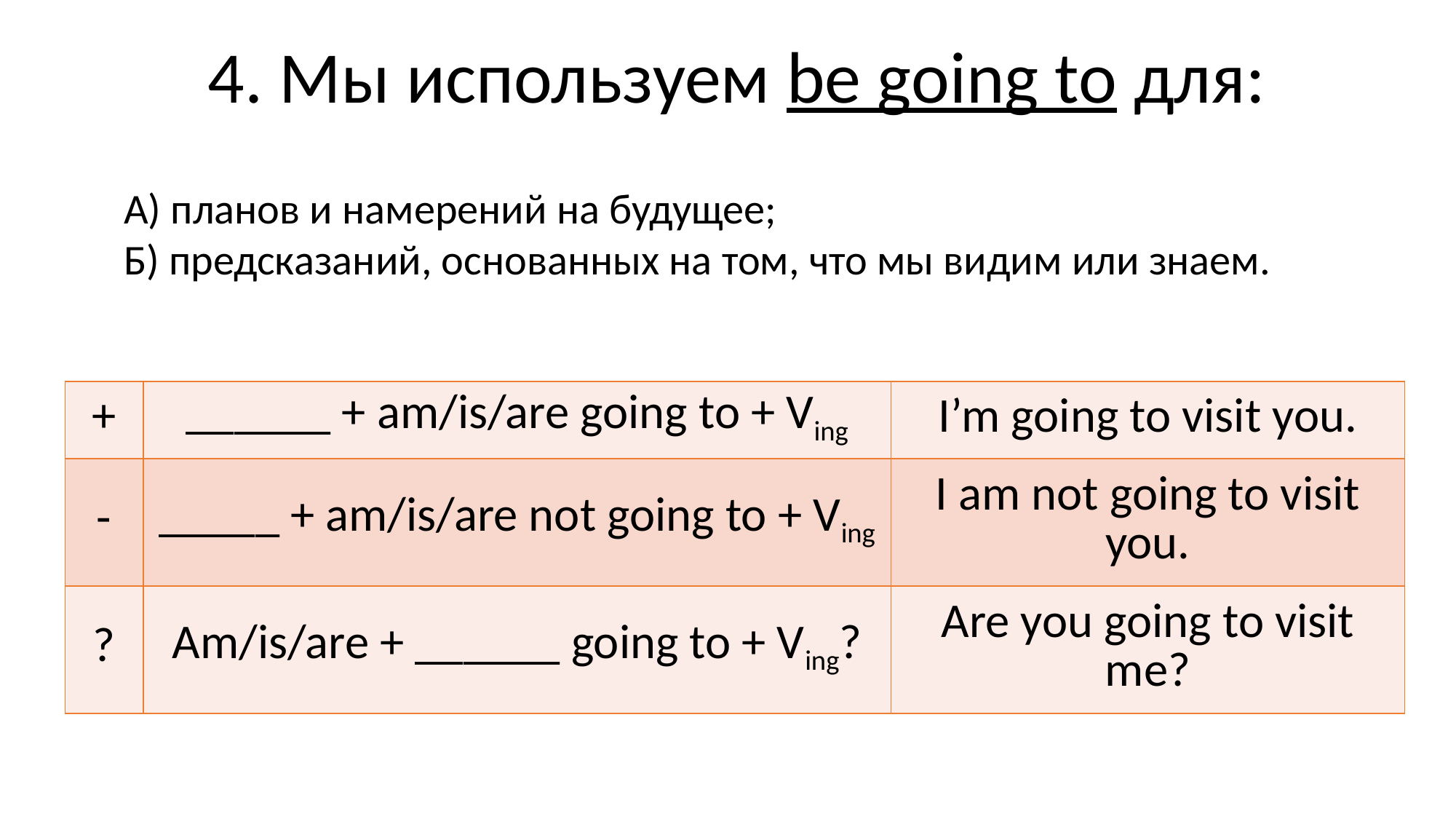

4. Мы используем be going to для:
А) планов и намерений на будущее;
Б) предсказаний, основанных на том, что мы видим или знаем.
| + | \_\_\_\_\_\_ + am/is/are going to + Ving | I’m going to visit you. |
| --- | --- | --- |
| - | \_\_\_\_\_ + am/is/are not going to + Ving | I am not going to visit you. |
| ? | Am/is/are + \_\_\_\_\_\_ going to + Ving? | Are you going to visit me? |